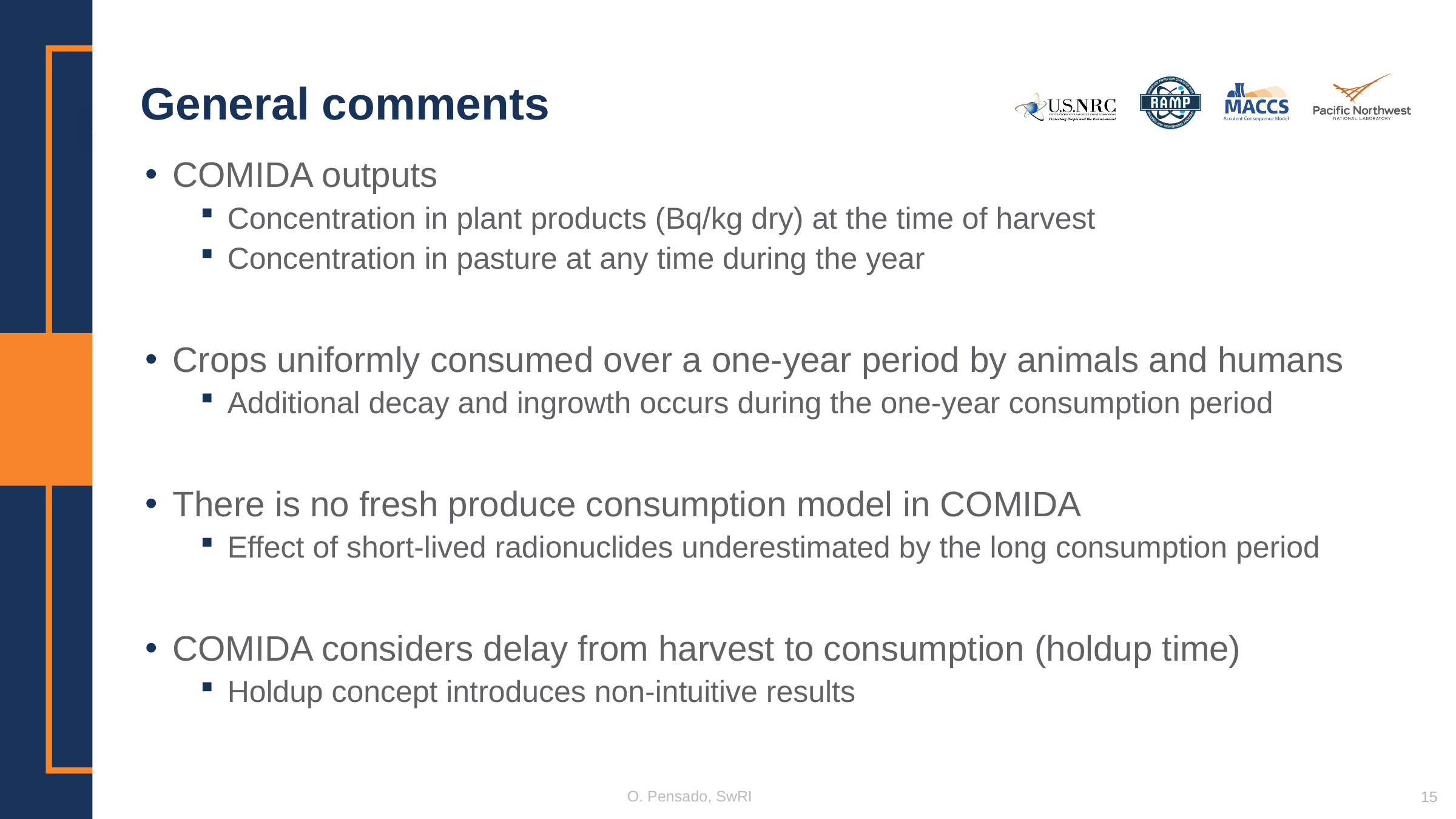

# General comments
COMIDA outputs
Concentration in plant products (Bq/kg dry) at the time of harvest
Concentration in pasture at any time during the year

Crops uniformly consumed over a one-year period by animals and humans
Additional decay and ingrowth occurs during the one-year consumption period

There is no fresh produce consumption model in COMIDA
Effect of short-lived radionuclides underestimated by the long consumption period

COMIDA considers delay from harvest to consumption (holdup time)
Holdup concept introduces non-intuitive results

O. Pensado, SwRI
15